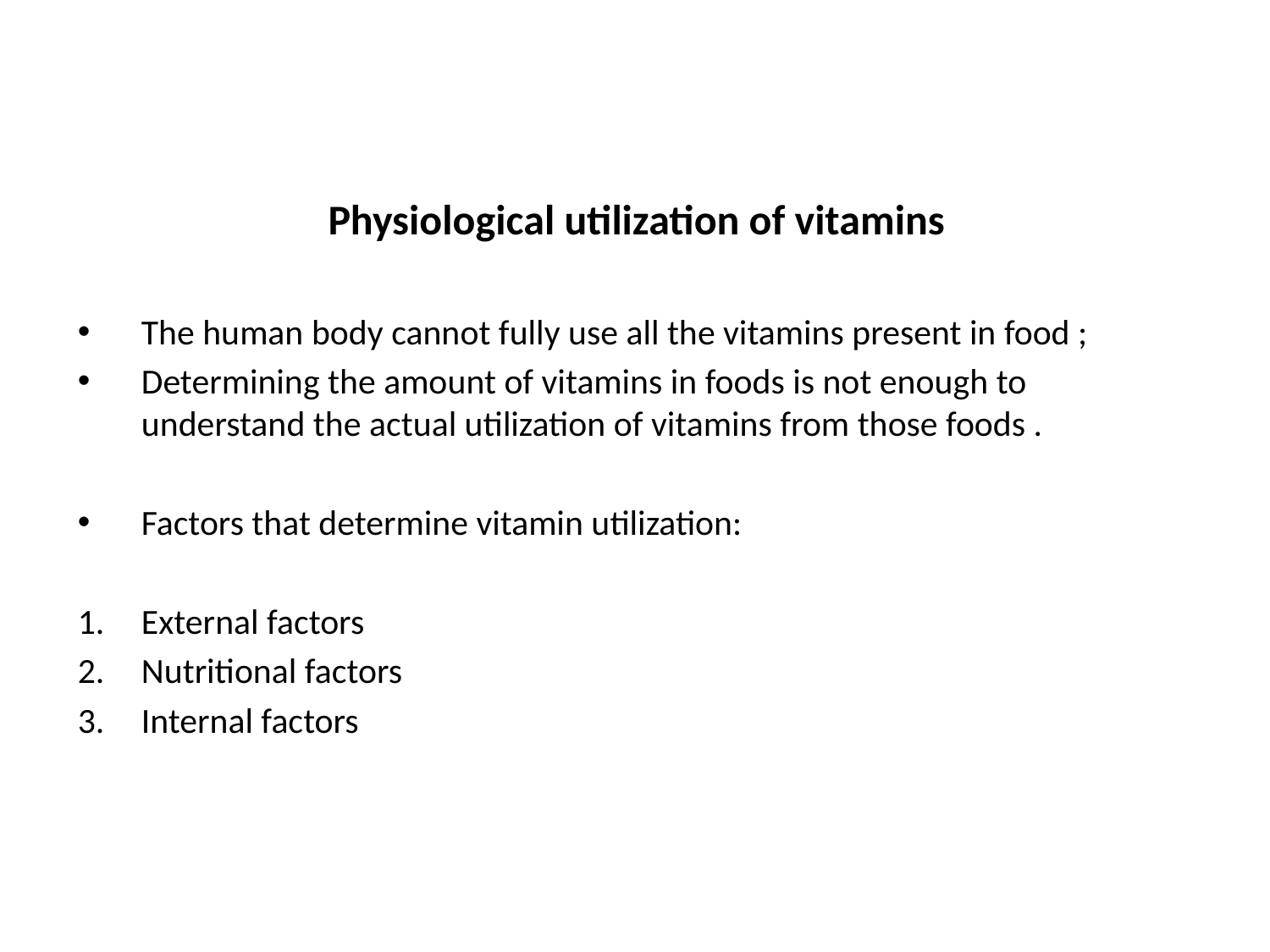

Physiological utilization of vitamins

The human body cannot fully use all the vitamins present in food ;
Determining the amount of vitamins in foods is not enough to understand the actual utilization of vitamins from those foods .

Factors that determine vitamin utilization:

External factors
Nutritional factors
Internal factors